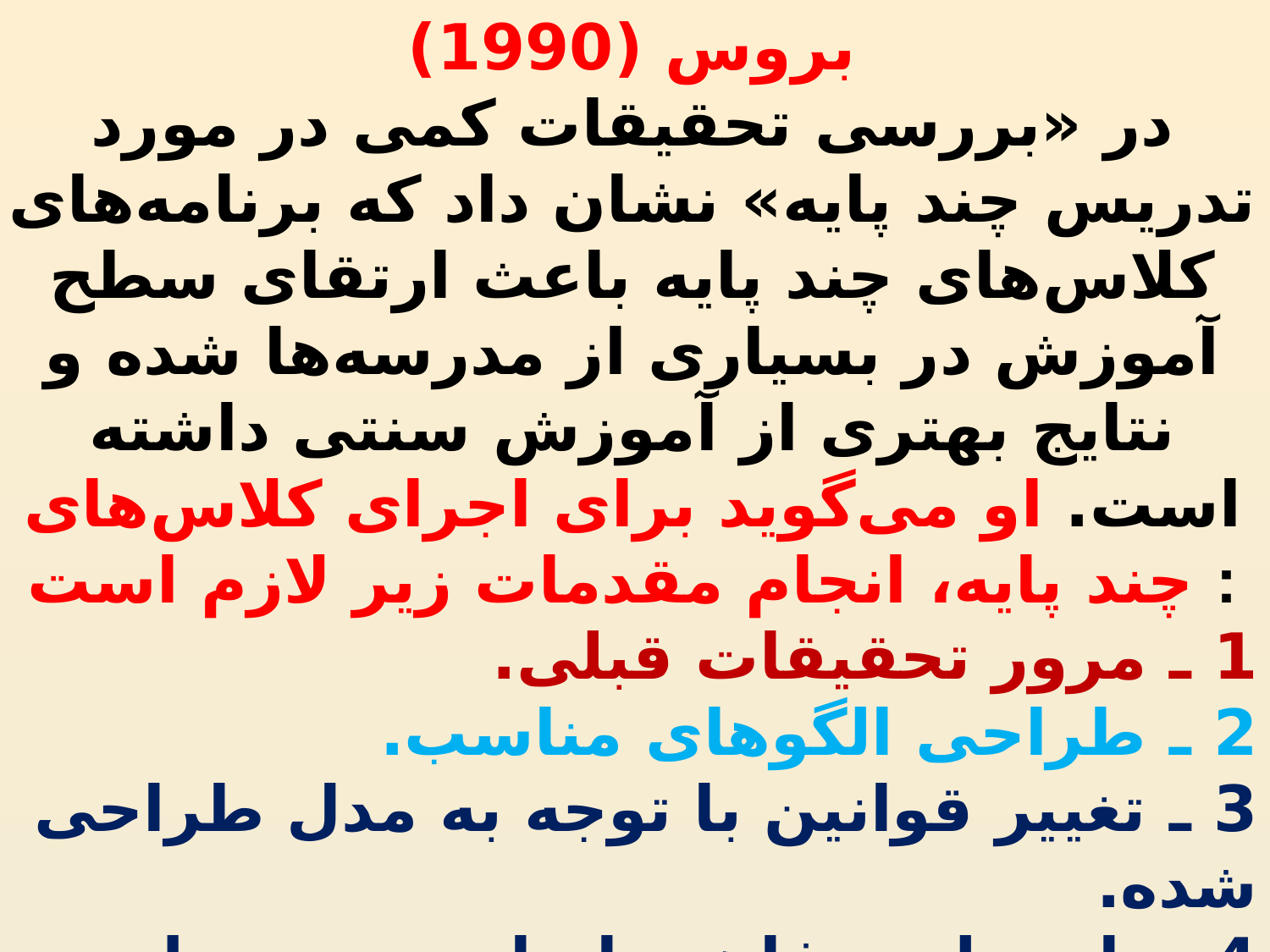

بروس (1990)
در «بررسی تحقیقات کمی در مورد تدریس چند پایه» نشان داد که برنامه‌های کلاس‌های چند پایه باعث ارتقای سطح آموزش در بسیاری از مدرسه‌ها شده و نتایج بهتری از آموزش سنتی داشته است. او می‌گوید برای اجرای کلاس‌های چند پایه، انجام مقدمات زیر لازم است :
1 ـ مرور تحقیقات قبلی.
2 ـ طراحی الگوهای مناسب.
3 ـ تغییر قوانین با توجه به مدل طراحی شده.
4 ـ باز تولید مفاهیم اساسی مربوط به نظریه‌های یادگیری و ویژگی‌های دانش آموزان.
 5 ـ زمینه سازی برای تغییر تدریجی ـ تکاملی بلند مدّت .